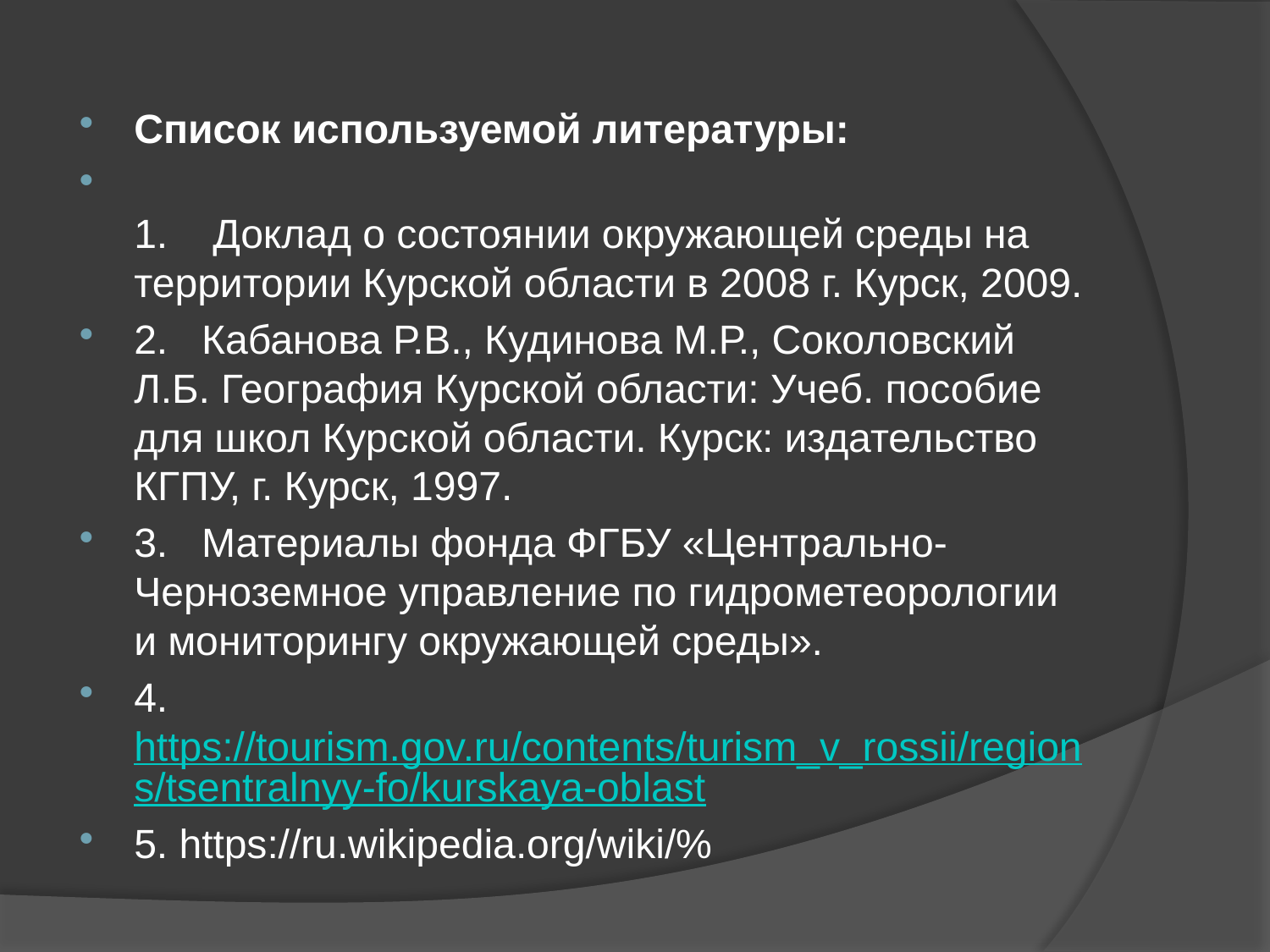

#
Список используемой литературы:
1.    Доклад о состоянии окружающей среды на территории Курской области в 2008 г. Курск, 2009.
2.   Кабанова Р.В., Кудинова М.Р., Соколовский Л.Б. География Курской области: Учеб. пособие для школ Курской области. Курск: издательство КГПУ, г. Курск, 1997.
3.   Материалы фонда ФГБУ «Центрально-Черноземное управление по гидрометеорологии и мониторингу окружающей среды».
4.  https://tourism.gov.ru/contents/turism_v_rossii/regions/tsentralnyy-fo/kurskaya-oblast
5. https://ru.wikipedia.org/wiki/%